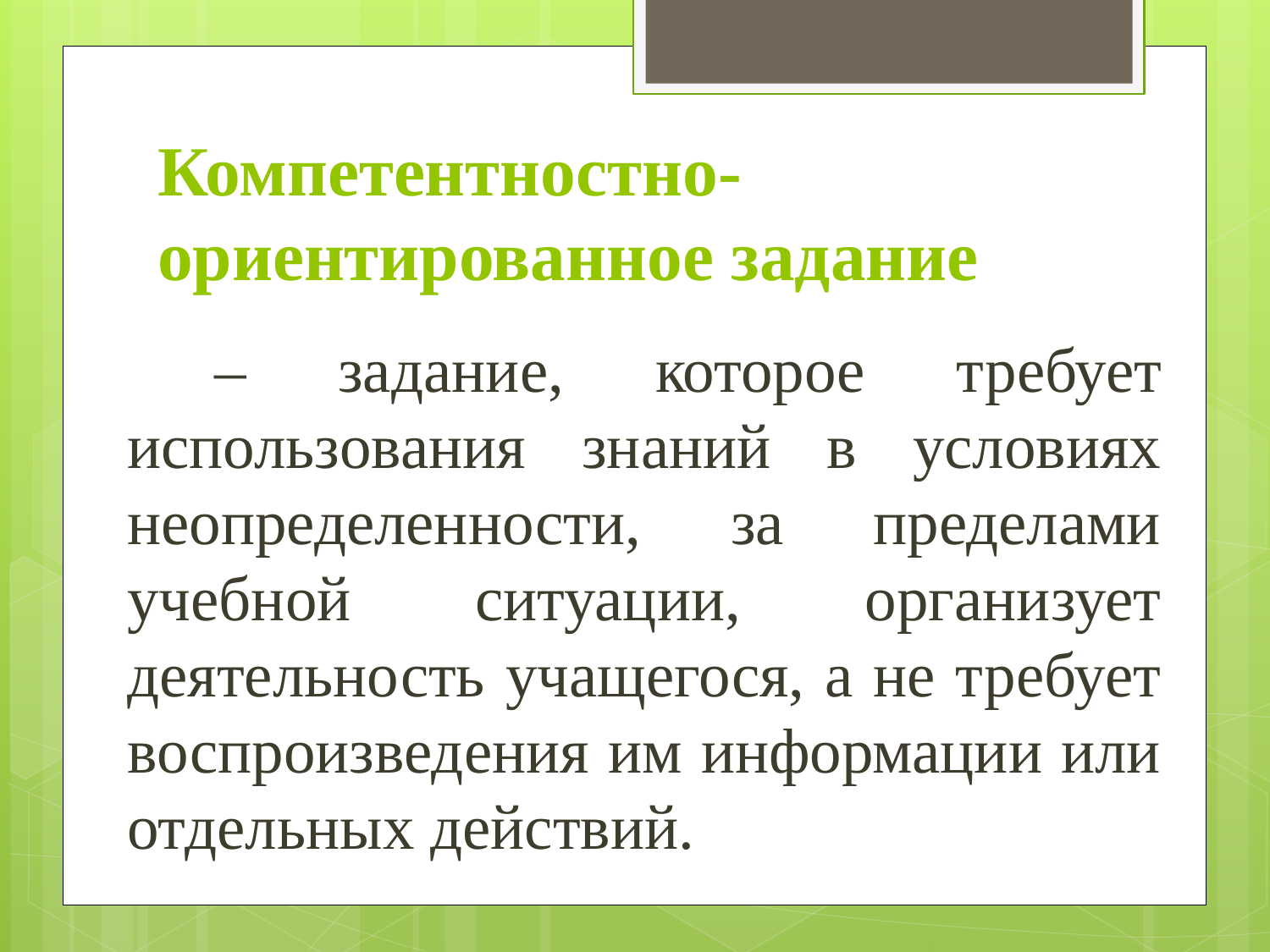

# Компетентностно-ориентированное задание
 – задание, которое требует использования знаний в условиях неопределенности, за пределами учебной ситуации, организует деятельность учащегося, а не требует воспроизведения им информации или отдельных действий.